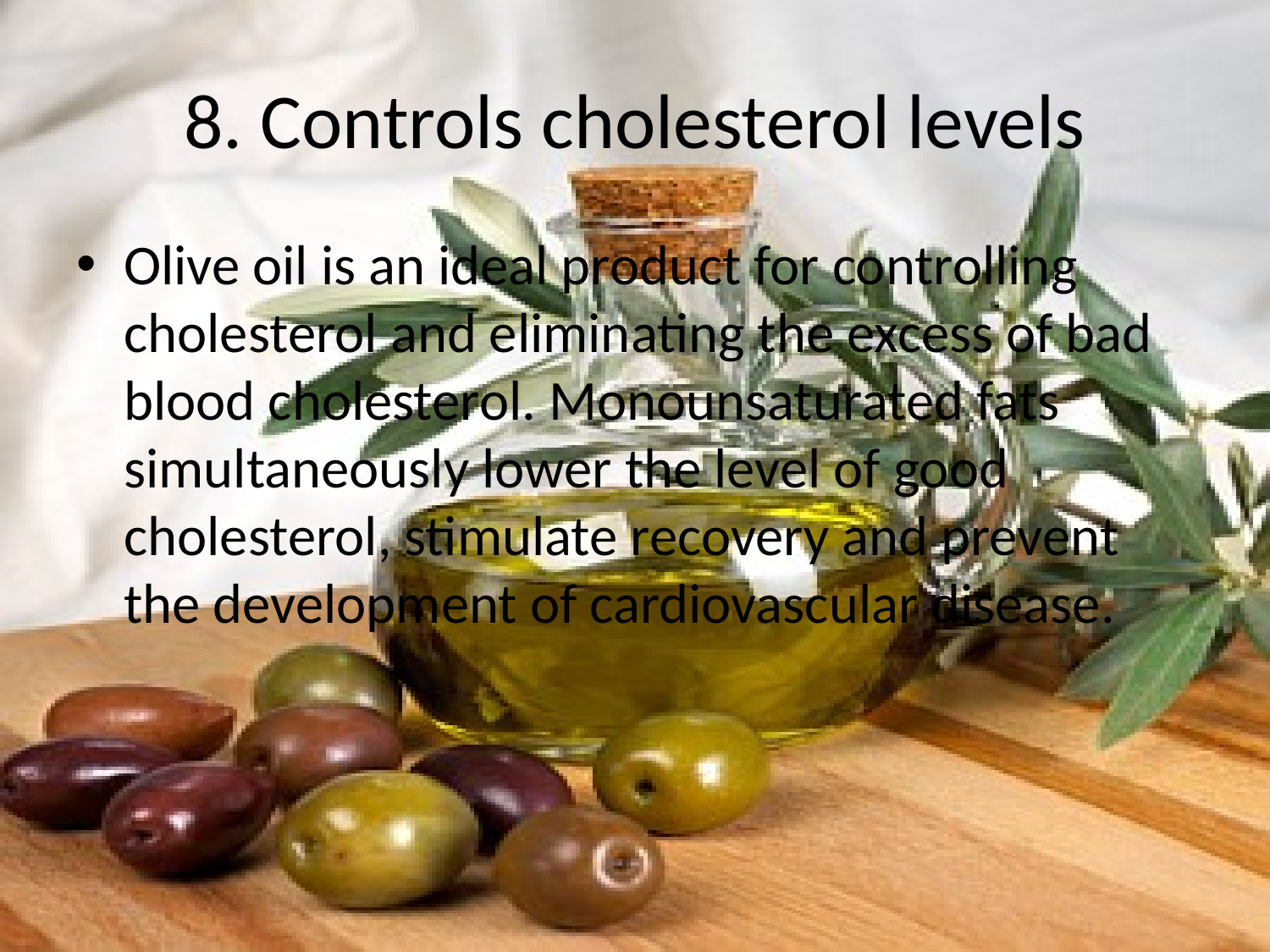

# 8. Controls cholesterol levels
Olive oil is an ideal product for controlling cholesterol and eliminating the excess of bad blood cholesterol. Monounsaturated fats simultaneously lower the level of good cholesterol, stimulate recovery and prevent the development of cardiovascular disease.